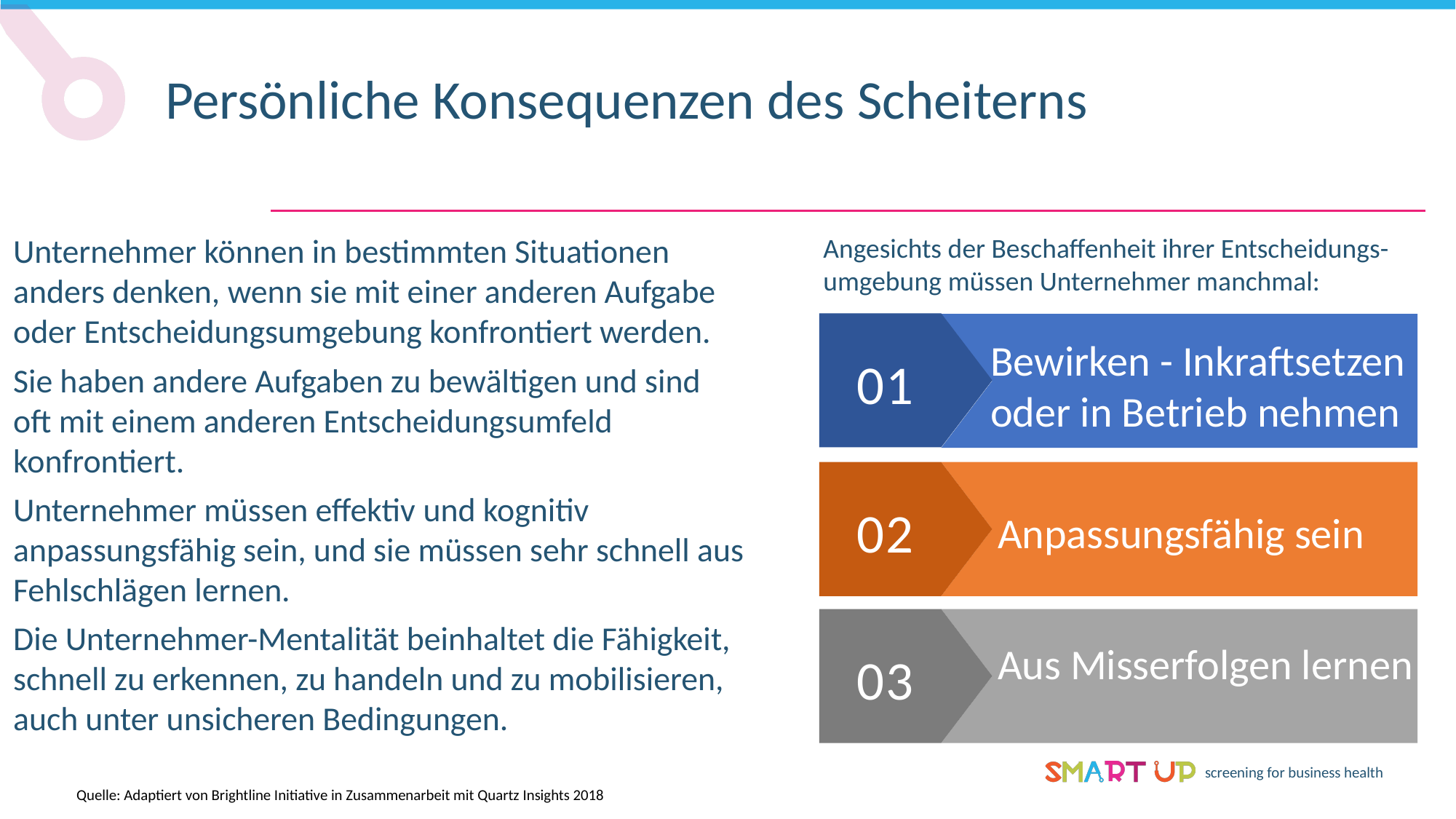

Persönliche Konsequenzen des Scheiterns
Unternehmer können in bestimmten Situationen anders denken, wenn sie mit einer anderen Aufgabe oder Entscheidungsumgebung konfrontiert werden.
Sie haben andere Aufgaben zu bewältigen und sind oft mit einem anderen Entscheidungsumfeld konfrontiert.
Unternehmer müssen effektiv und kognitiv anpassungsfähig sein, und sie müssen sehr schnell aus Fehlschlägen lernen.
Die Unternehmer-Mentalität beinhaltet die Fähigkeit, schnell zu erkennen, zu handeln und zu mobilisieren, auch unter unsicheren Bedingungen.
Angesichts der Beschaffenheit ihrer Entscheidungs-umgebung müssen Unternehmer manchmal:

Bewirken - Inkraftsetzen oder in Betrieb nehmen
01

Anpassungsfähig sein
02

03
Aus Misserfolgen lernen
Quelle: Adaptiert von Brightline Initiative in Zusammenarbeit mit Quartz Insights 2018